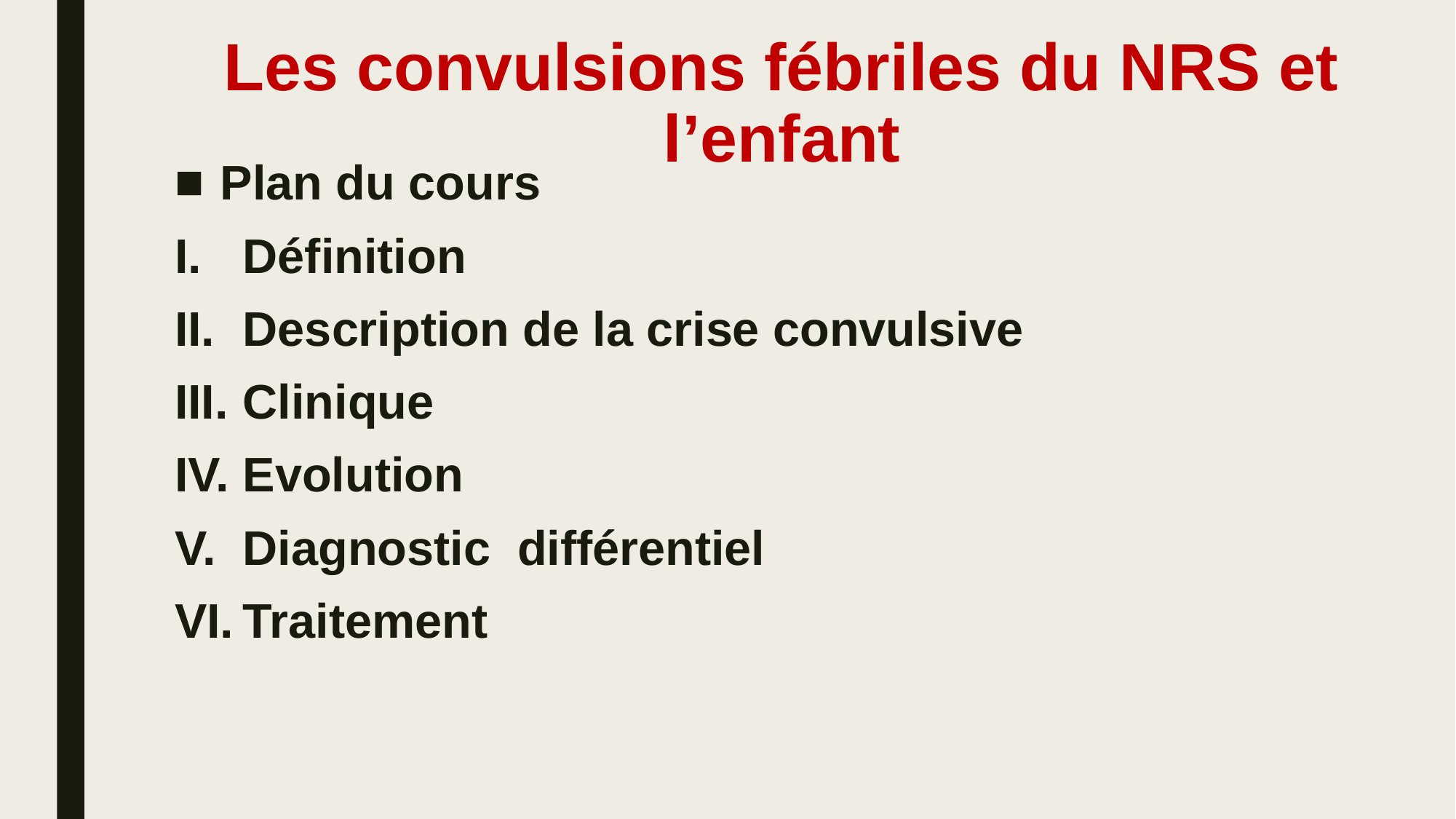

# Les convulsions fébriles du NRS et l’enfant
Plan du cours
Définition
Description de la crise convulsive
Clinique
Evolution
Diagnostic  différentiel
Traitement